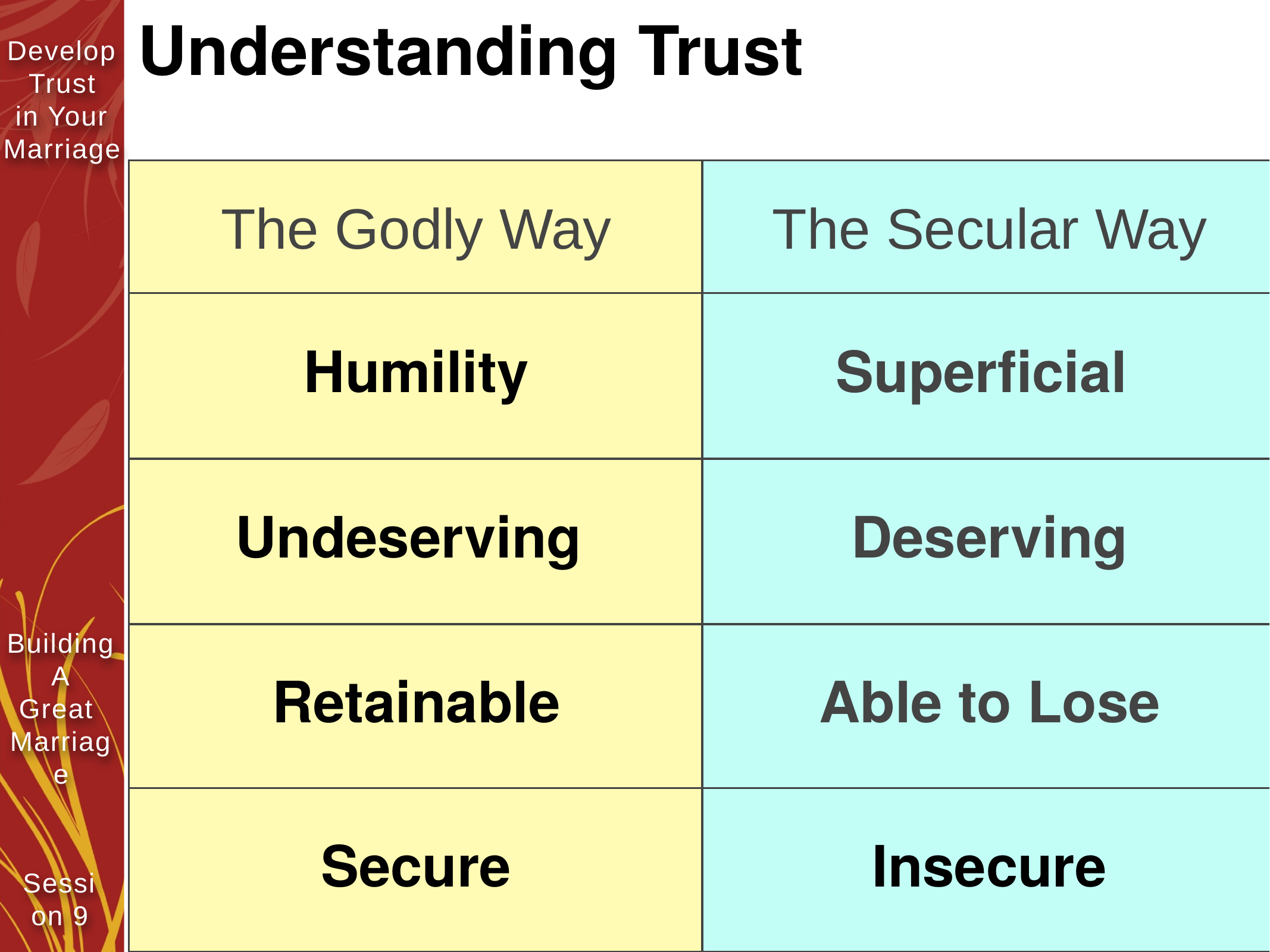

# Understanding Trust
| The Godly Way | The Secular Way |
| --- | --- |
| Humility | Superficial |
| Undeserving | Deserving |
| Retainable | Able to Lose |
| Secure | Insecure |